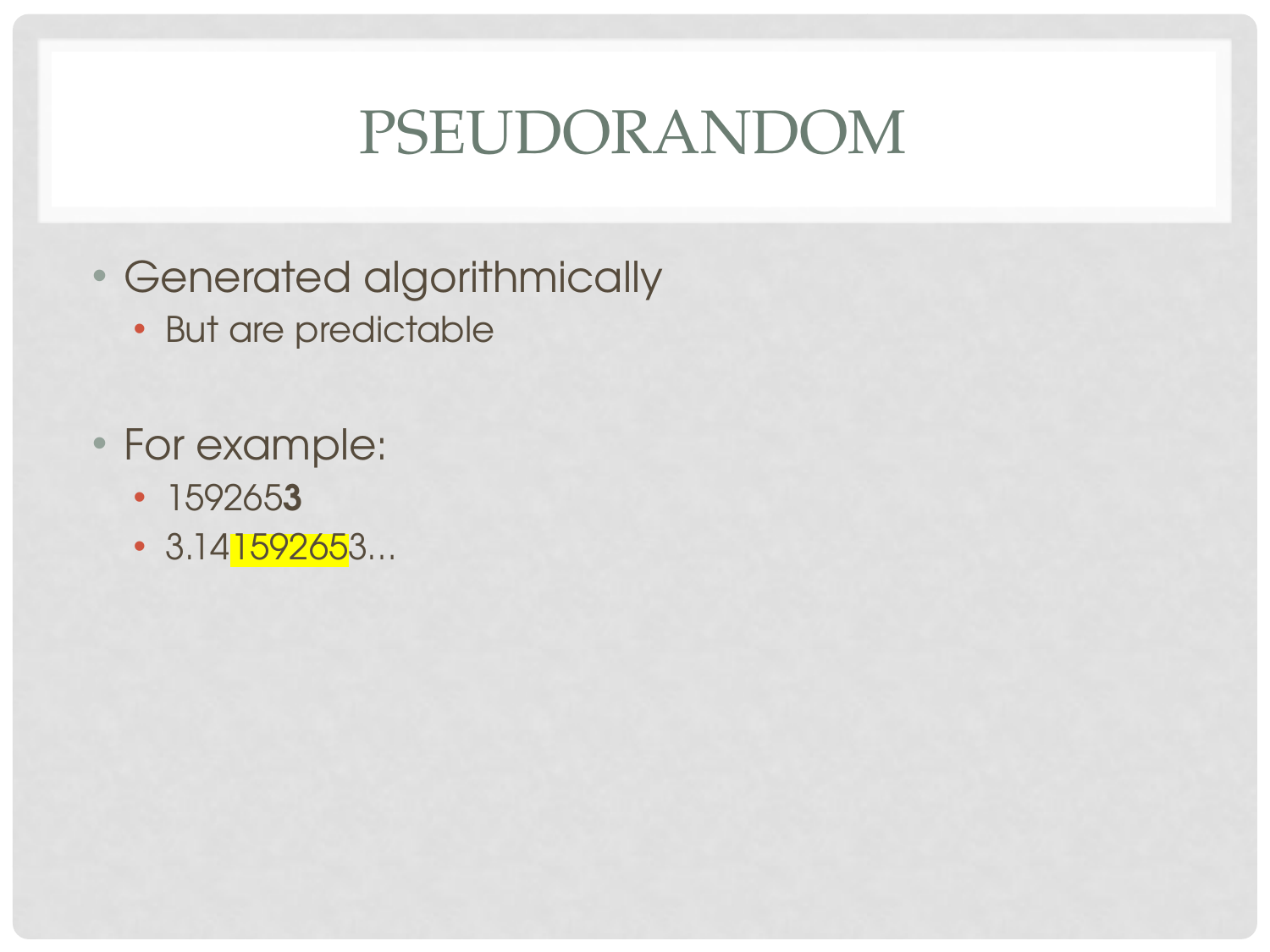

# Pseudorandom
Generated algorithmically
But are predictable

For example:
1592653
3.141592653…